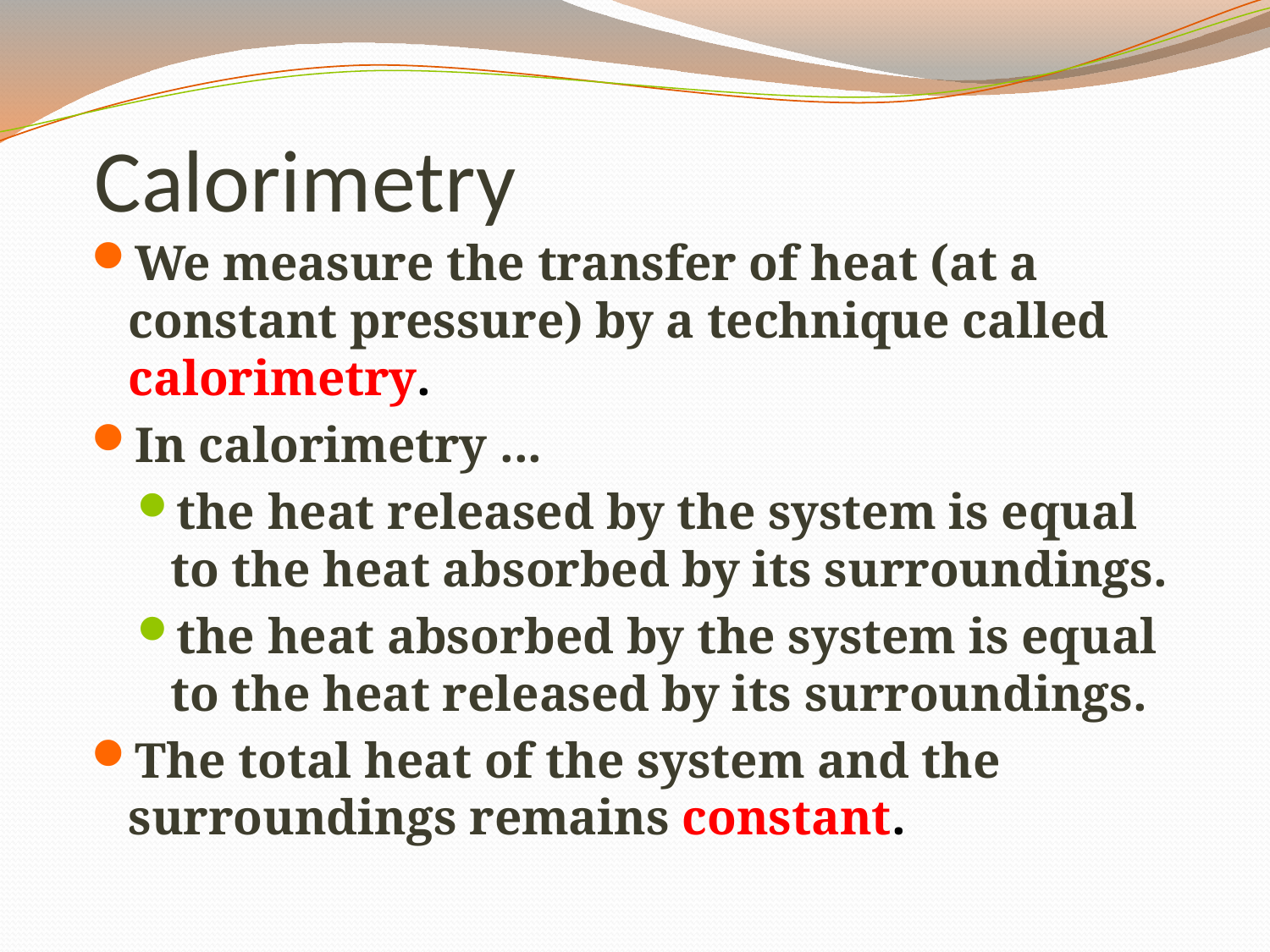

# Calorimetry
We measure the transfer of heat (at a constant pressure) by a technique called calorimetry.
In calorimetry ...
the heat released by the system is equal to the heat absorbed by its surroundings.
the heat absorbed by the system is equal to the heat released by its surroundings.
The total heat of the system and the surroundings remains constant.